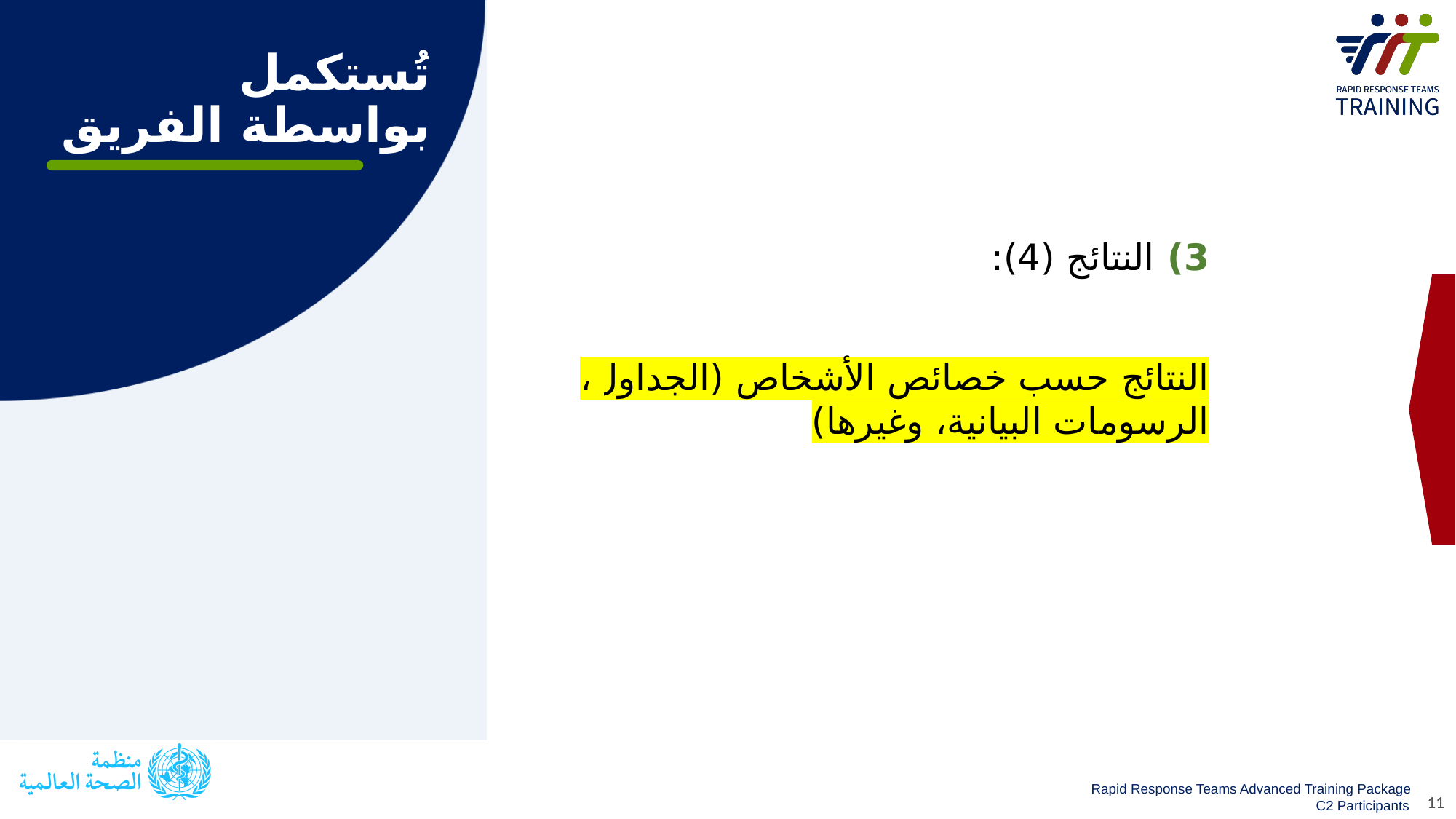

# تُستكمل بواسطة الفريق
3) النتائج (4):

النتائج حسب خصائص الأشخاص (الجداول، الرسومات البيانية، وغيرها)